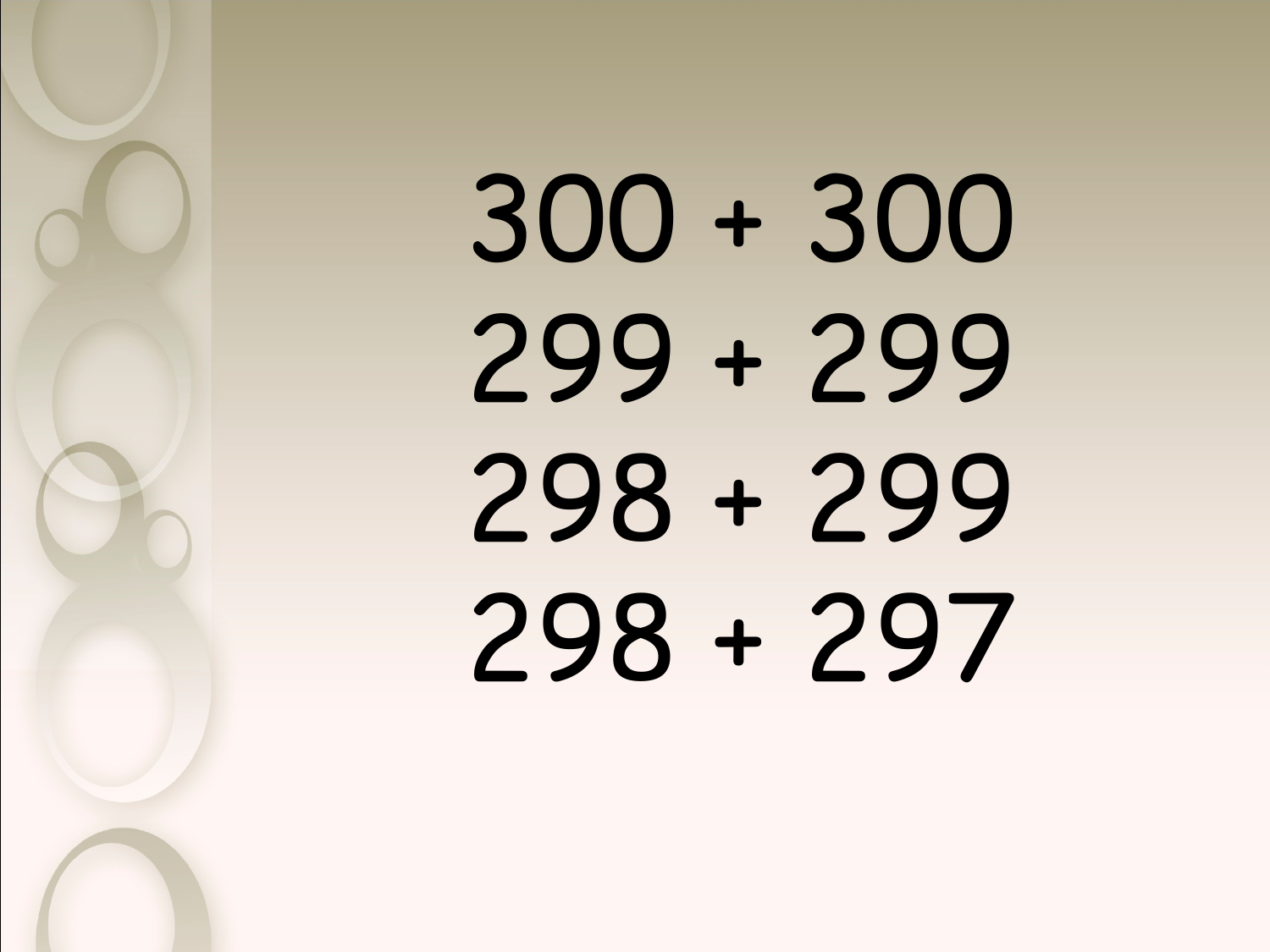

300 + 300
299 + 299
298 + 299
298 + 297